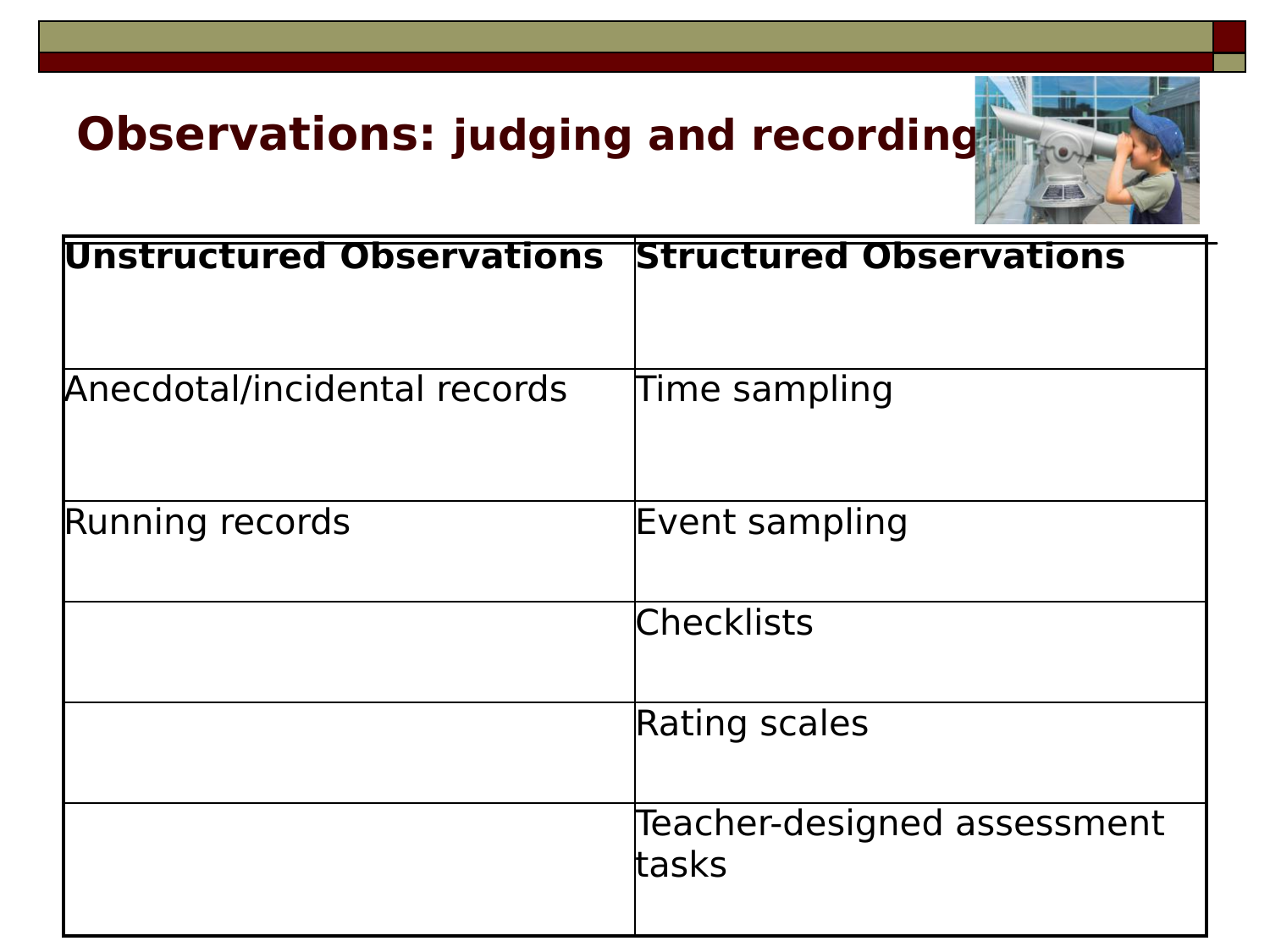

# Observations: judging and recording
| Unstructured Observations | Structured Observations |
| --- | --- |
| Anecdotal/incidental records | Time sampling |
| Running records | Event sampling |
|  | Checklists |
|  | Rating scales |
|  | Teacher-designed assessment tasks |